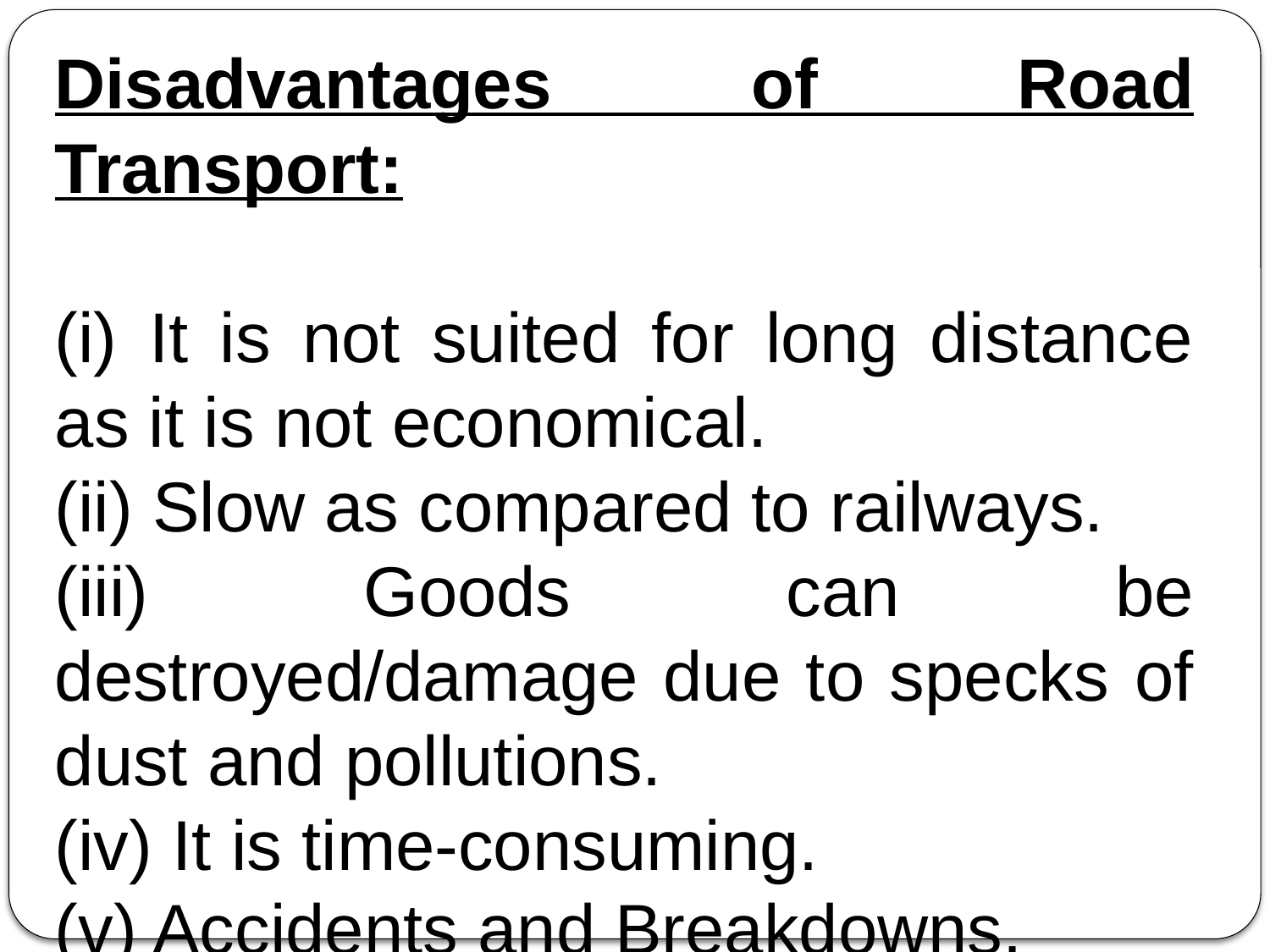

Disadvantages of Road Transport:

(i) It is not suited for long distance as it is not economical.
(ii) Slow as compared to railways.
(iii) Goods can be destroyed/damage due to specks of dust and pollutions.
(iv) It is time-consuming.
(v) Accidents and Breakdowns.